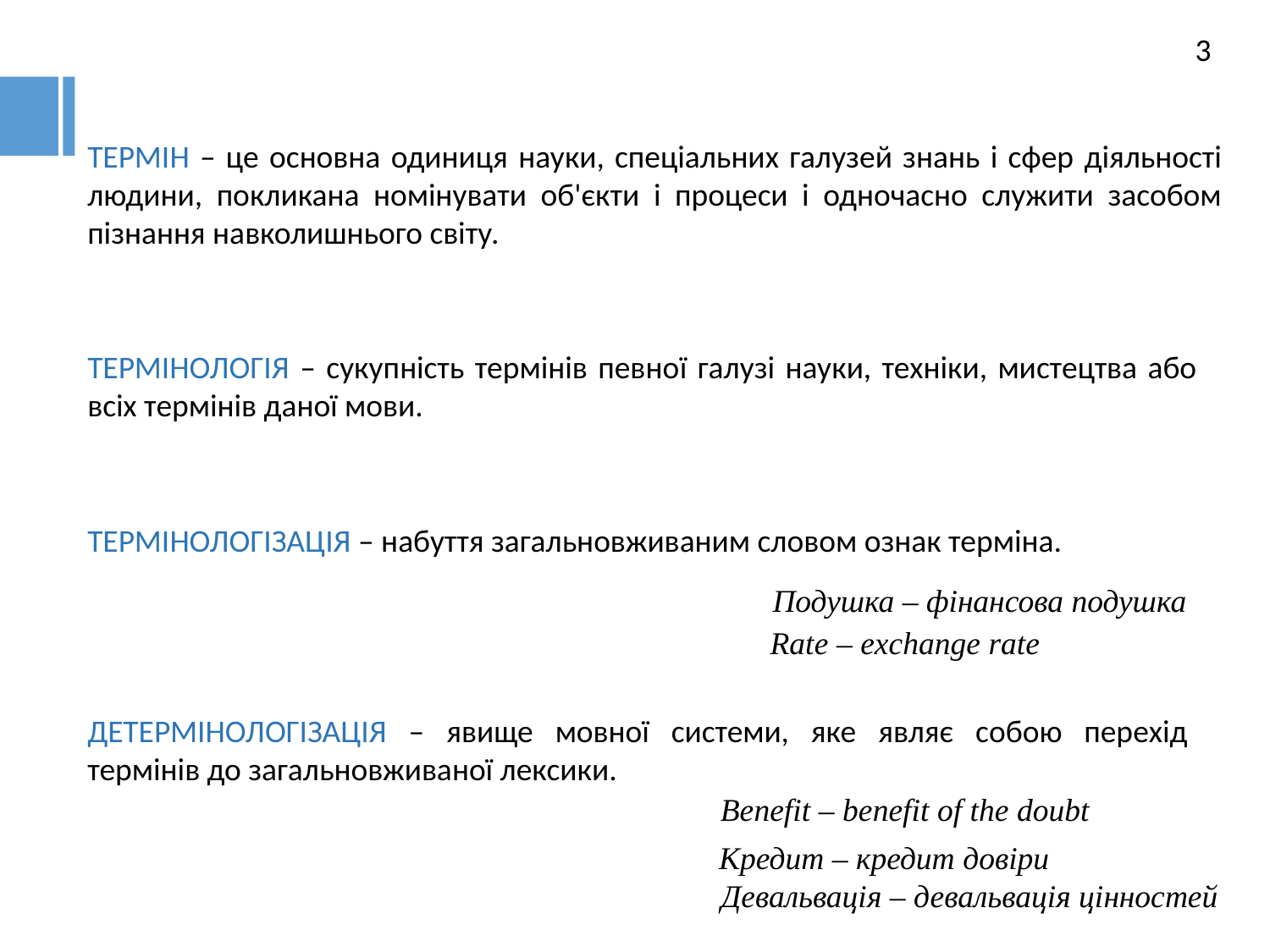

3
ТЕРМІН – це основна одиниця науки, спеціальних галузей знань і сфер діяльності людини, покликана номінувати об'єкти і процеси і одночасно служити засобом пізнання навколишнього світу.
ТЕРМІНОЛОГІЯ – сукупність термінів певної галузі науки, техніки, мистецтва або всіх термінів даної мови.

ТЕРМІНОЛОГІЗАЦІЯ – набуття загальновживаним словом ознак терміна.

ДЕТЕРМІНОЛОГІЗАЦІЯ – явище мовної системи, яке являє собою перехід термінів до загальновживаної лексики.
Подушка – фінансова подушка
Rate – exchange rate
Benefit – benefit of the doubt
Кредит – кредит довіри
Девальвація – девальвація цінностей